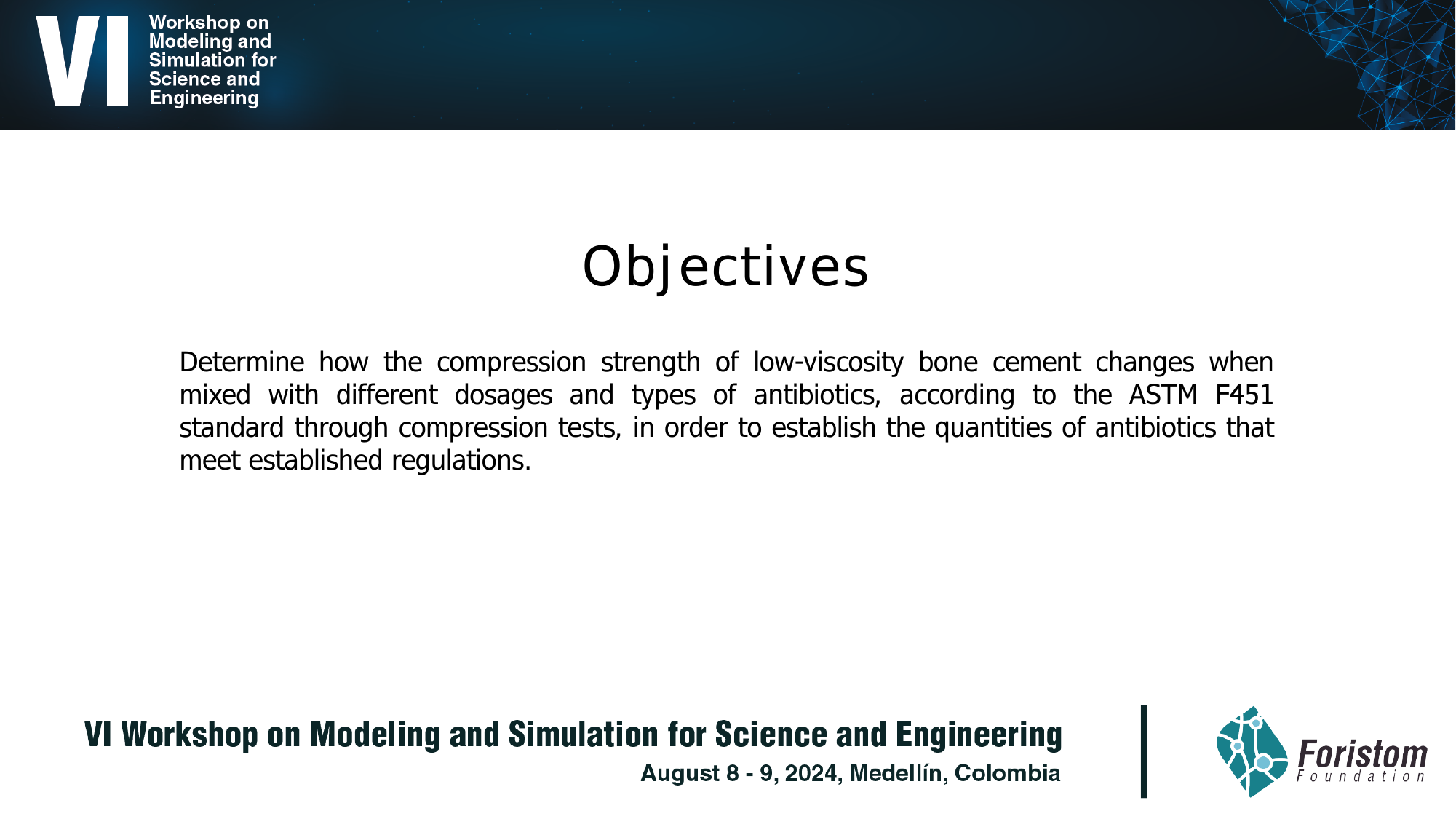

Objectives
Determine how the compression strength of low-viscosity bone cement changes when mixed with different dosages and types of antibiotics, according to the ASTM F451 standard through compression tests, in order to establish the quantities of antibiotics that meet established regulations.